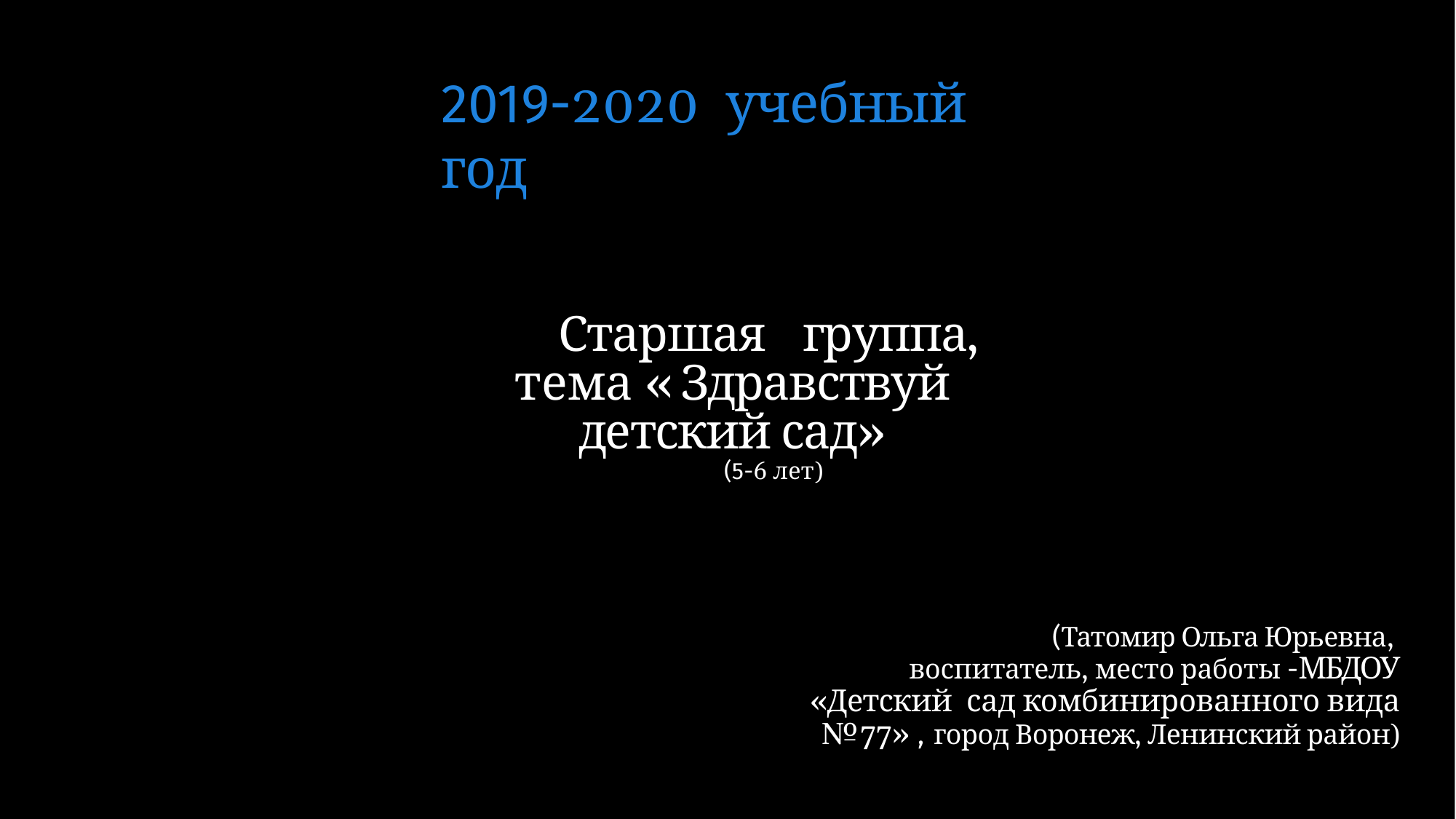

# 2019-2020	учебный год
Старшая	группа,  тема « Здравствуй детский сад»
(5-6 лет)
(Татомир Ольга Юрьевна,  воспитатель, место работы -МБДОУ «Детский  сад комбинированного вида № 77» ,  город Воронеж, Ленинский район)